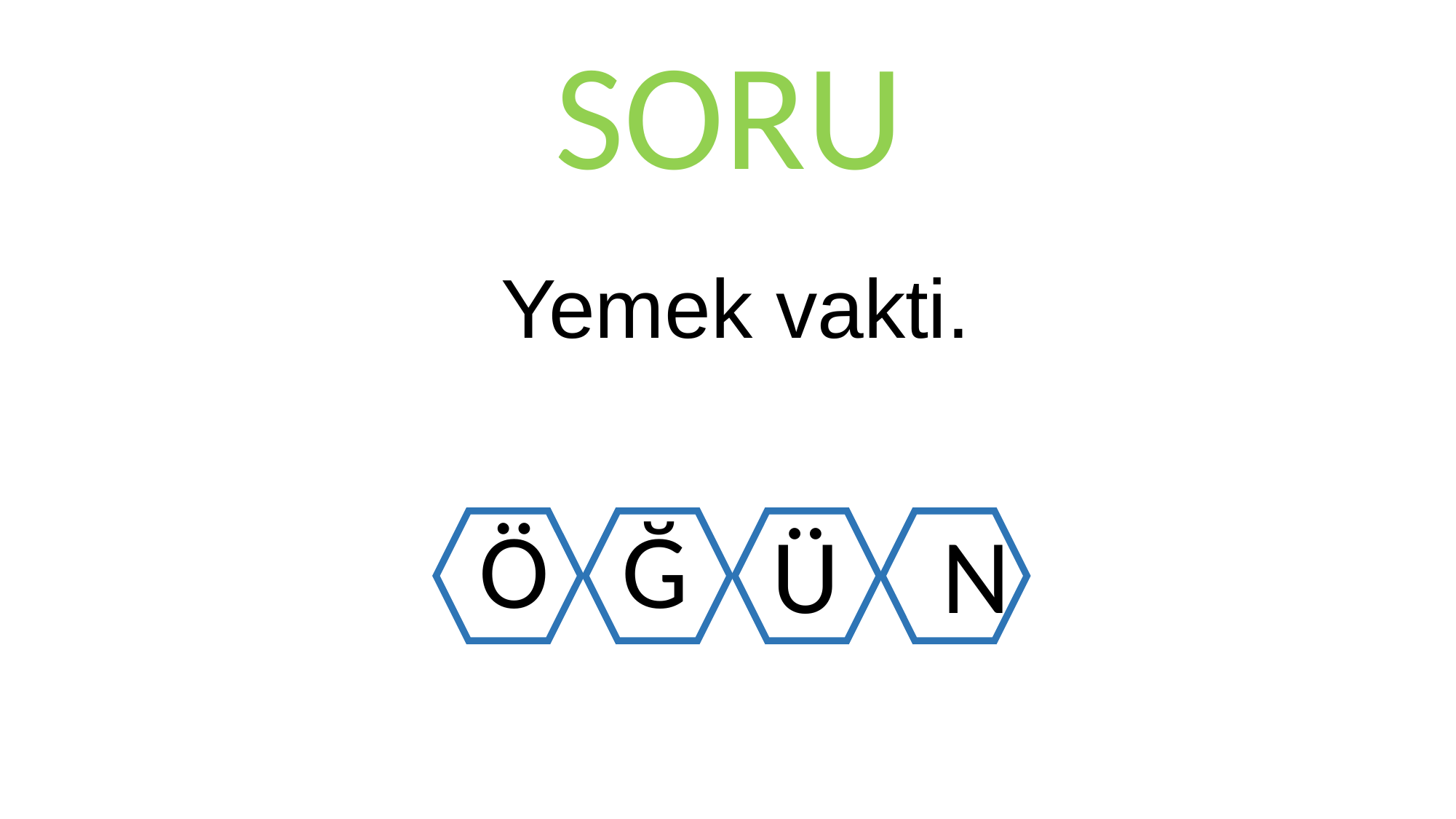

SORU
Yemek vakti.
Ö
Ğ
Ü
N